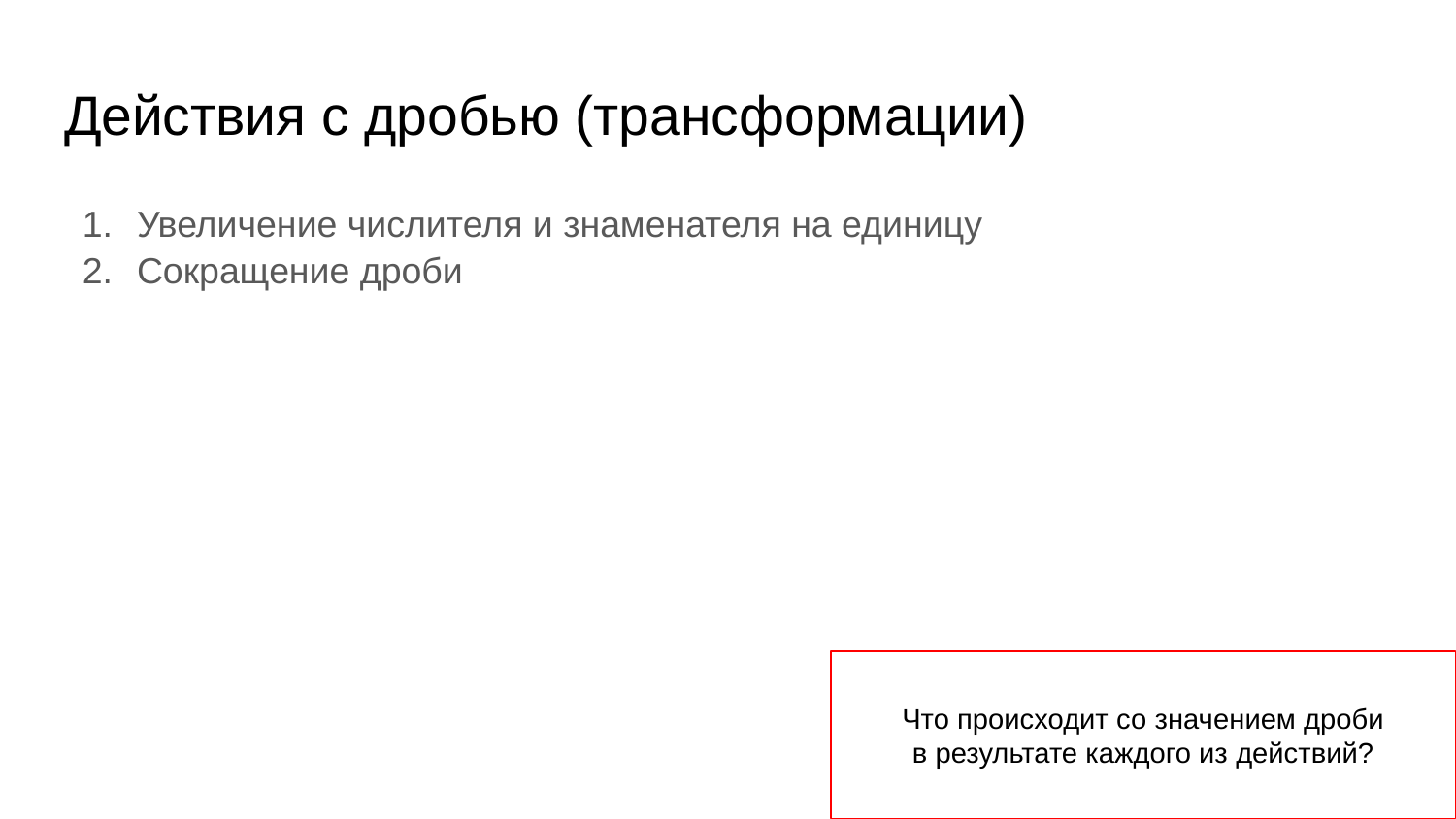

# Действия с дробью (трансформации)
Увеличение числителя и знаменателя на единицу
Сокращение дроби
Что происходит со значением дроби
в результате каждого из действий?